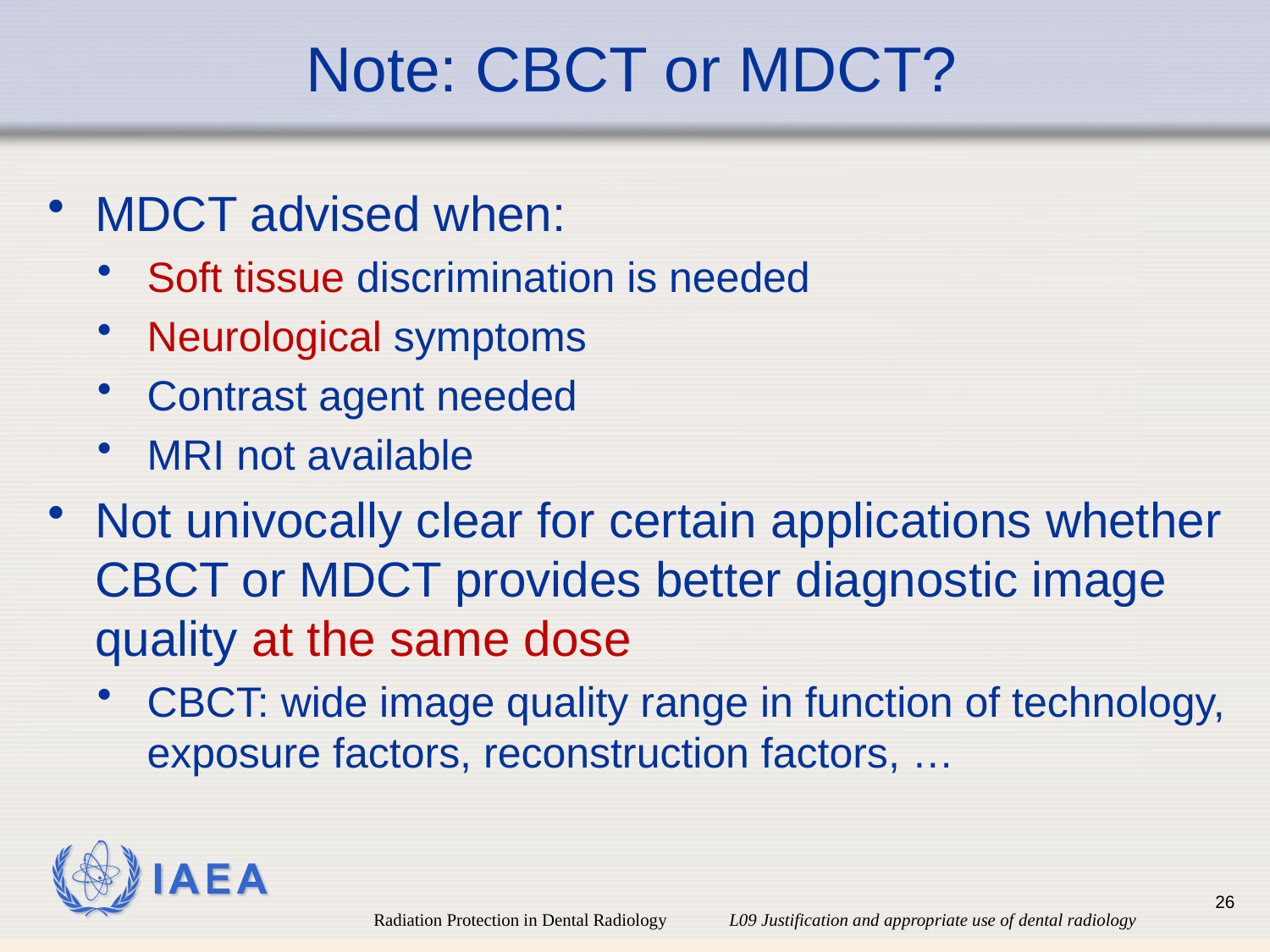

# Note: CBCT or MDCT?
MDCT advised when:
Soft tissue discrimination is needed
Neurological symptoms
Contrast agent needed
MRI not available
Not univocally clear for certain applications whether CBCT or MDCT provides better diagnostic image quality at the same dose
CBCT: wide image quality range in function of technology, exposure factors, reconstruction factors, …

26
Radiation Protection in Dental Radiology              L09 Justification and appropriate use of dental radiology